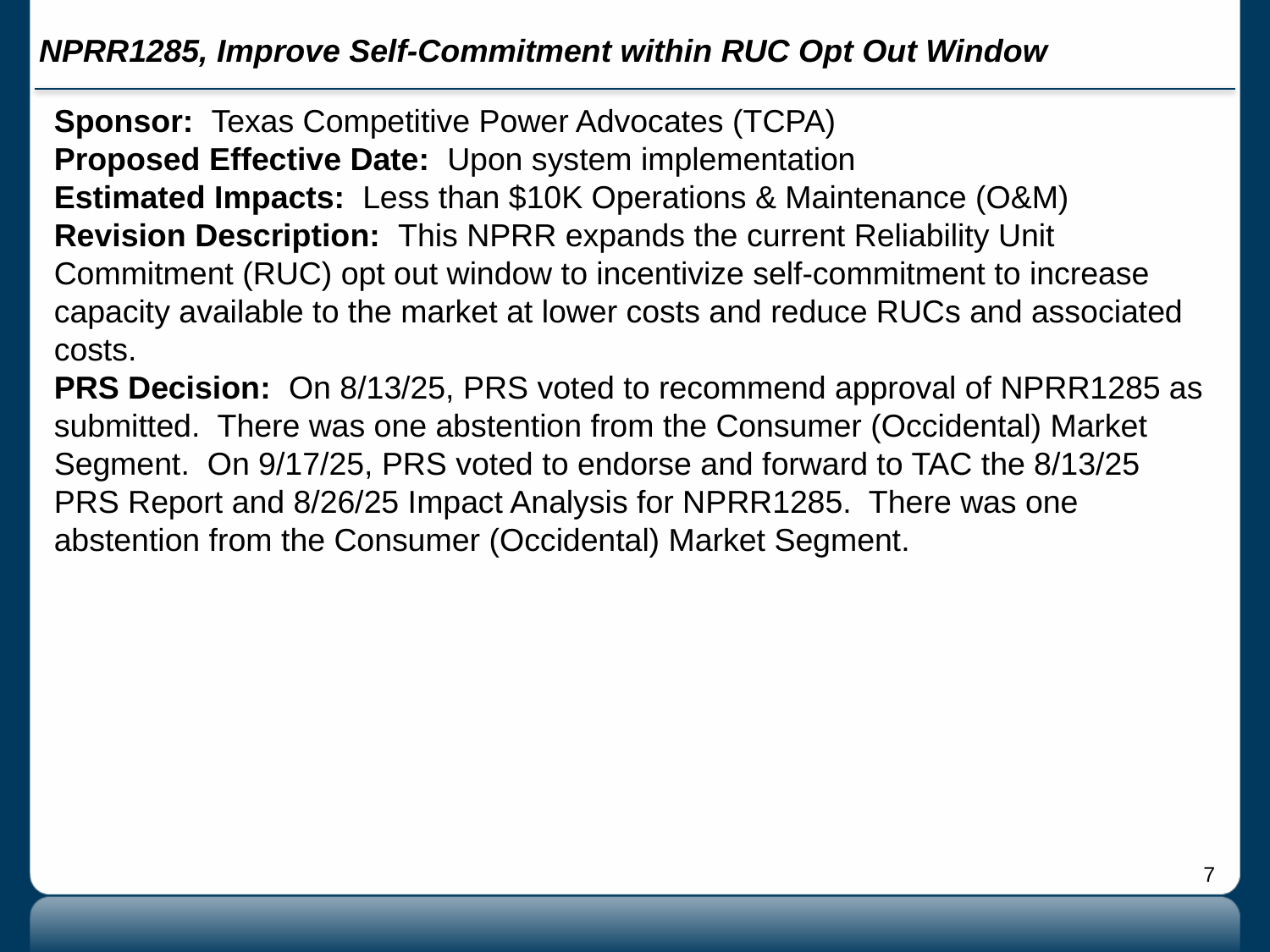

# NPRR1285, Improve Self-Commitment within RUC Opt Out Window
Sponsor:  Texas Competitive Power Advocates (TCPA)
Proposed Effective Date:  Upon system implementation
Estimated Impacts:  Less than $10K Operations & Maintenance (O&M)
Revision Description:  This NPRR expands the current Reliability Unit Commitment (RUC) opt out window to incentivize self-commitment to increase capacity available to the market at lower costs and reduce RUCs and associated costs.
PRS Decision:  On 8/13/25, PRS voted to recommend approval of NPRR1285 as submitted.  There was one abstention from the Consumer (Occidental) Market Segment.  On 9/17/25, PRS voted to endorse and forward to TAC the 8/13/25 PRS Report and 8/26/25 Impact Analysis for NPRR1285.  There was one abstention from the Consumer (Occidental) Market Segment.